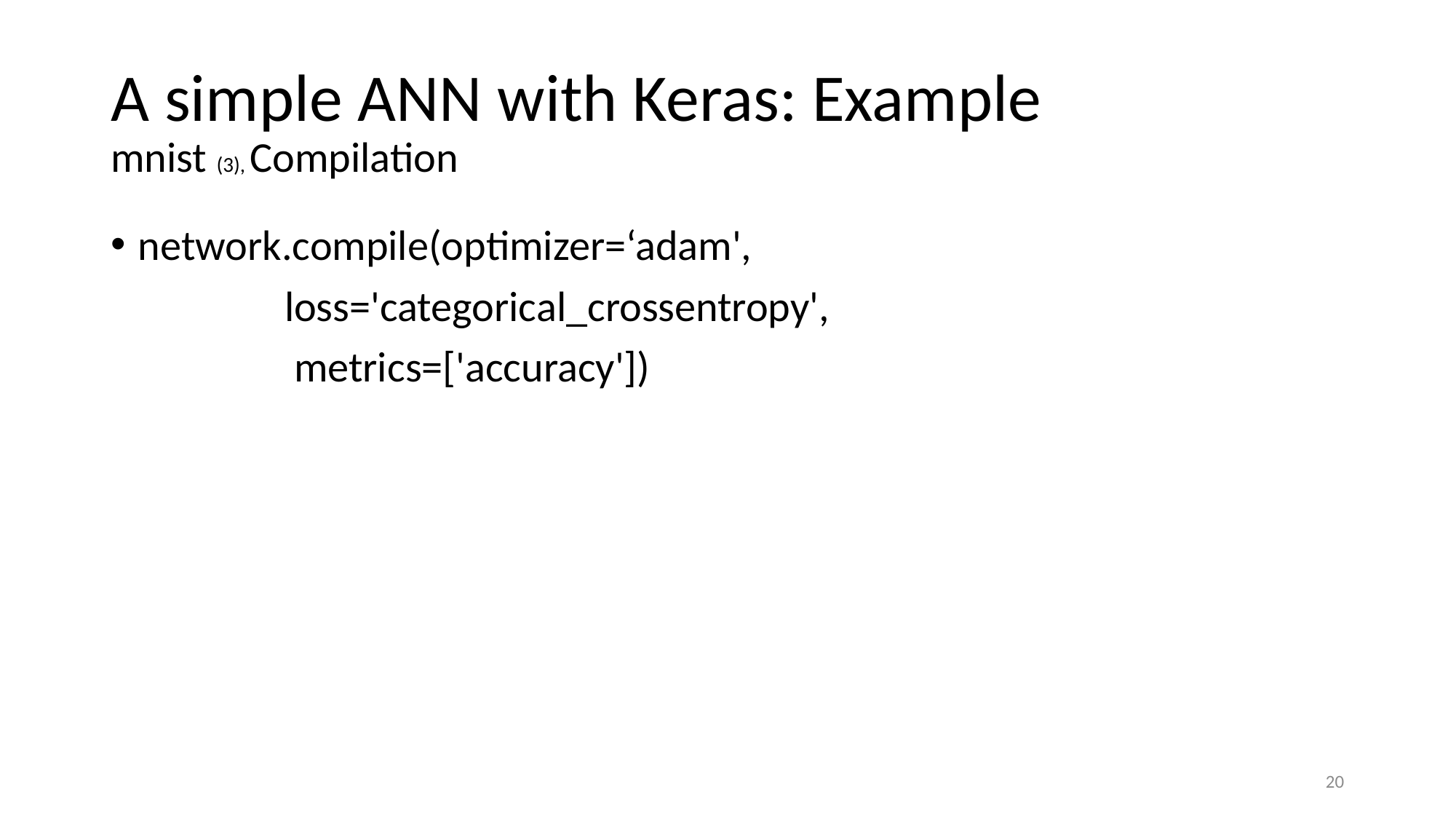

# A simple ANN with Keras: Example mnist (3), Compilation
network.compile(optimizer=‘adam',
                  loss='categorical_crossentropy',
                   metrics=['accuracy'])
20